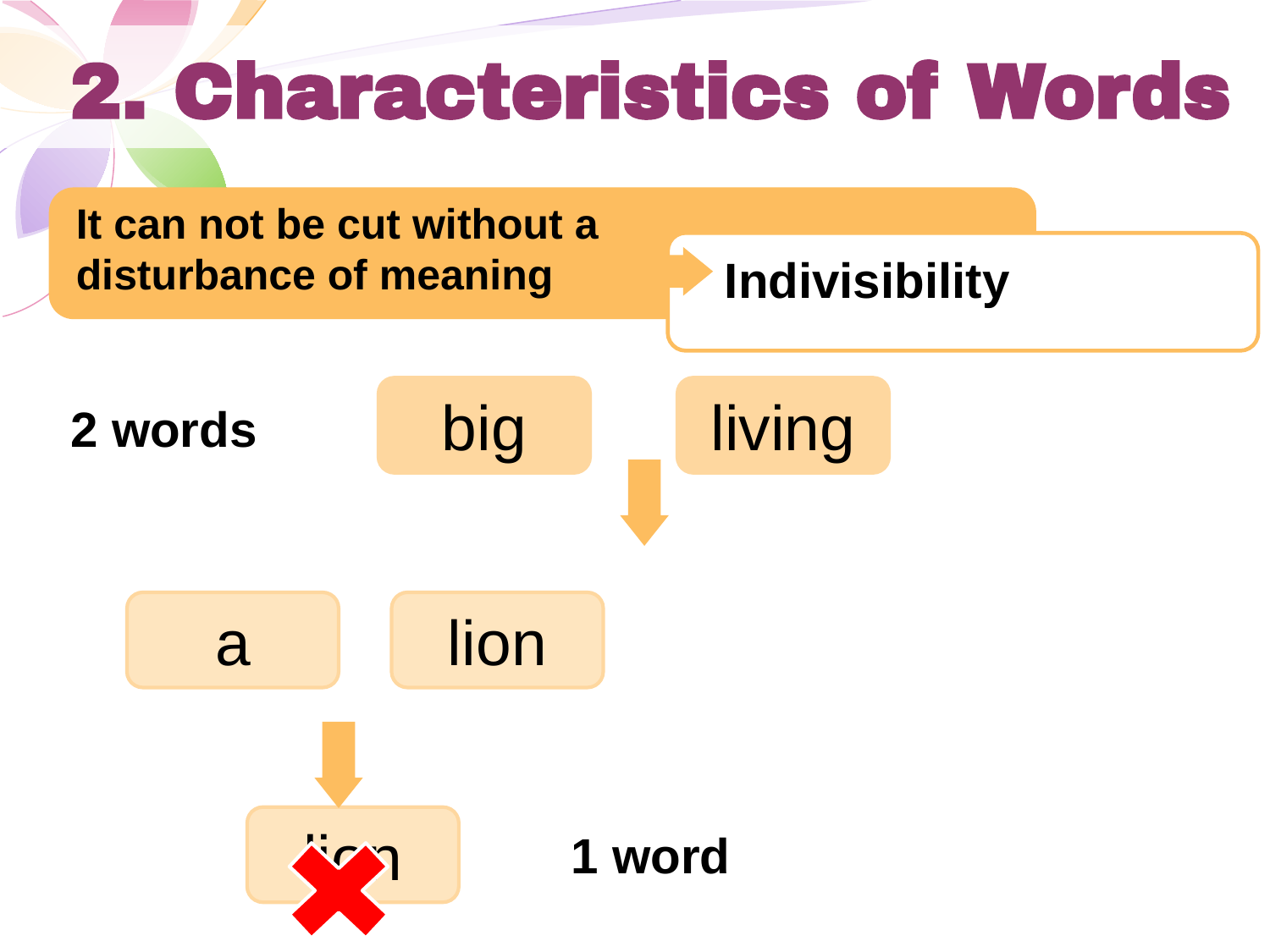

2. Characteristics of Words
It can not be cut without a disturbance of meaning

Indivisibility
big
living
2 words

a
lion

lion
1 word